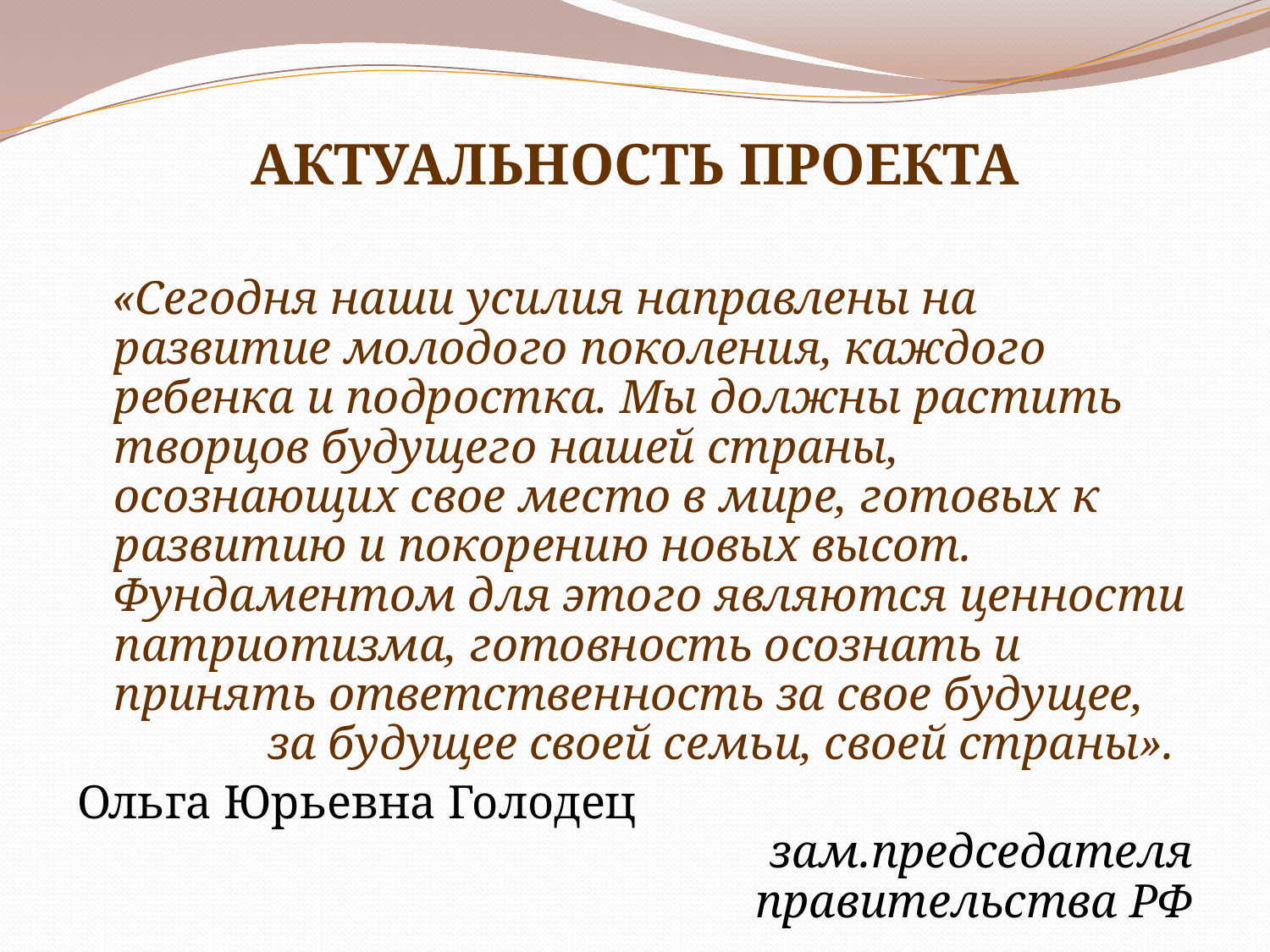

# АКТУАЛЬНОСТЬ ПРОЕКТА
   «Сегодня наши усилия направлены на развитие молодого поколения, каждого ребенка и подростка. Мы должны растить творцов будущего нашей страны, осознающих свое место в мире, готовых к развитию и покорению новых высот. Фундаментом для этого являются ценности патриотизма, готовность осознать и принять ответственность за свое будущее,                  за будущее своей семьи, своей страны».
Ольга Юрьевна Голодец                                                                                              зам.председателя правительства РФ